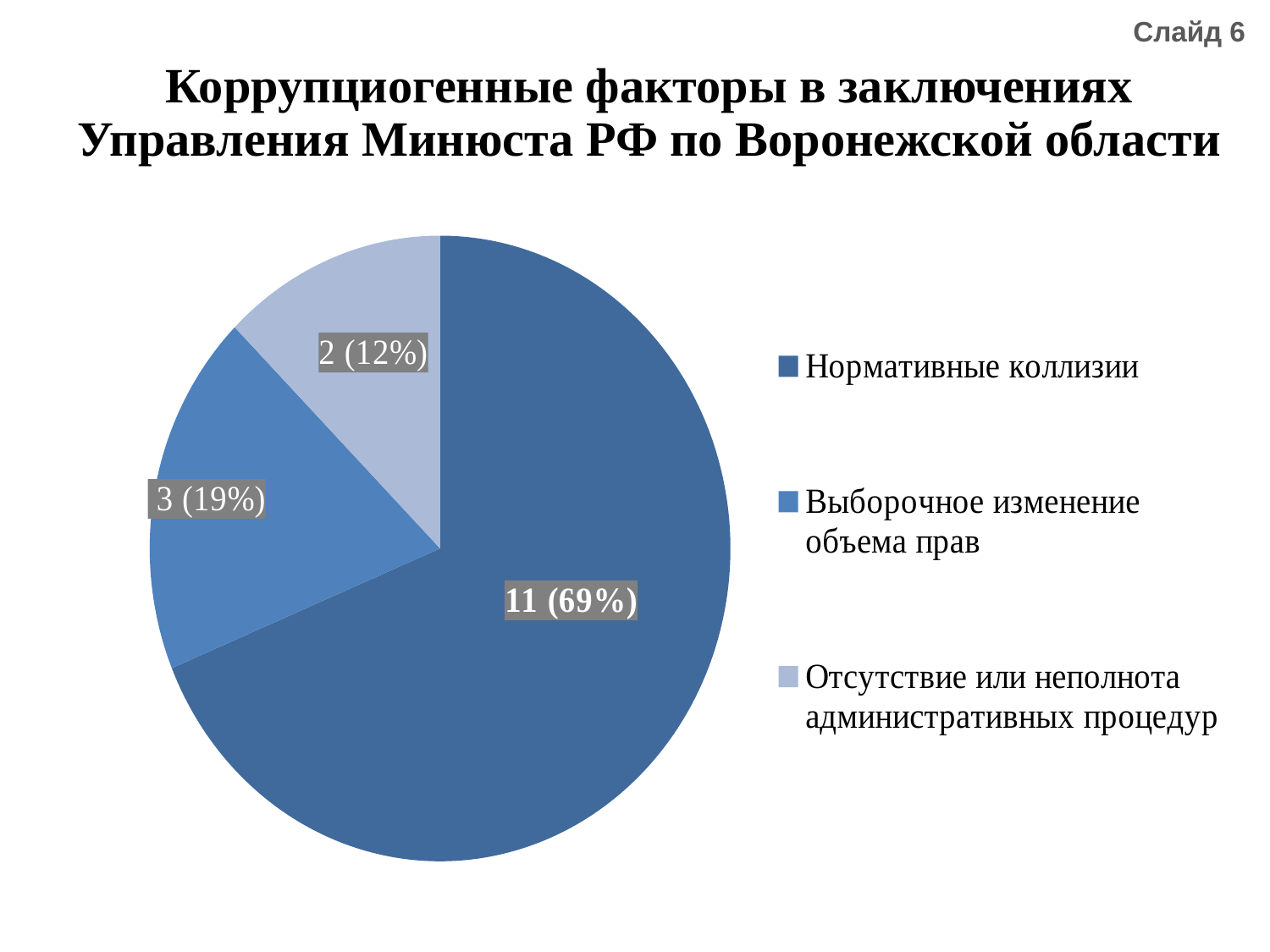

Слайд 6
# Коррупциогенные факторы в заключениях Управления Минюста РФ по Воронежской области

### Chart

| Category | Столбец1 |
|---|---|
| Нормативные коллизии | 11.0 |
| Выборочное изменение объема прав | 3.0 |
| Отсутствие или неполнота административных процедур | 2.0 |